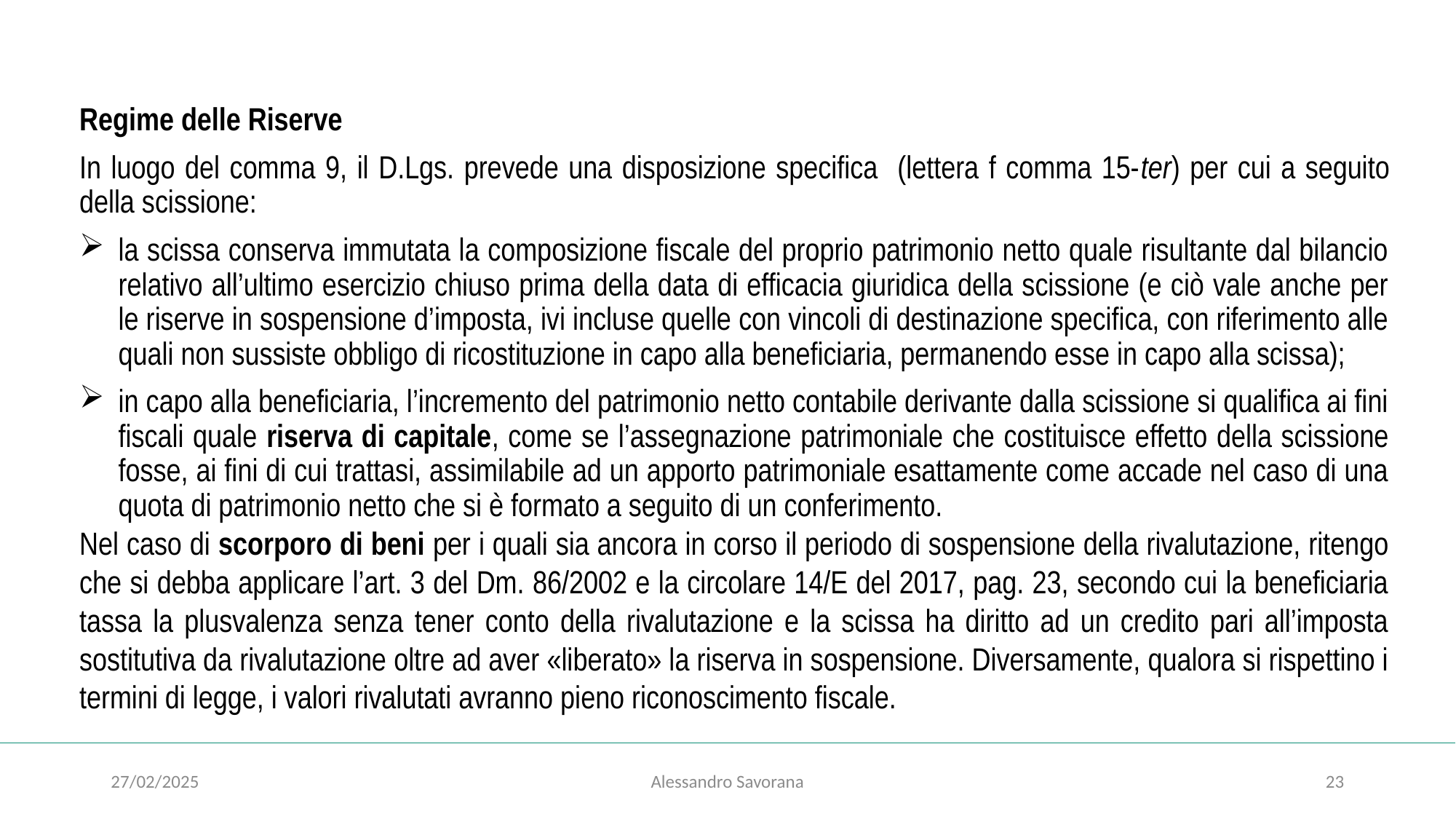

#
Regime delle Riserve
In luogo del comma 9, il D.Lgs. prevede una disposizione specifica  (lettera f comma 15-ter) per cui a seguito della scissione:
la scissa conserva immutata la composizione fiscale del proprio patrimonio netto quale risultante dal bilancio relativo all’ultimo esercizio chiuso prima della data di efficacia giuridica della scissione (e ciò vale anche per le riserve in sospensione d’imposta, ivi incluse quelle con vincoli di destinazione specifica, con riferimento alle quali non sussiste obbligo di ricostituzione in capo alla beneficiaria, permanendo esse in capo alla scissa);
in capo alla beneficiaria, l’incremento del patrimonio netto contabile derivante dalla scissione si qualifica ai fini fiscali quale riserva di capitale, come se l’assegnazione patrimoniale che costituisce effetto della scissione fosse, ai fini di cui trattasi, assimilabile ad un apporto patrimoniale esattamente come accade nel caso di una quota di patrimonio netto che si è formato a seguito di un conferimento.
Nel caso di scorporo di beni per i quali sia ancora in corso il periodo di sospensione della rivalutazione, ritengo che si debba applicare l’art. 3 del Dm. 86/2002 e la circolare 14/E del 2017, pag. 23, secondo cui la beneficiaria tassa la plusvalenza senza tener conto della rivalutazione e la scissa ha diritto ad un credito pari all’imposta sostitutiva da rivalutazione oltre ad aver «liberato» la riserva in sospensione. Diversamente, qualora si rispettino i termini di legge, i valori rivalutati avranno pieno riconoscimento fiscale.

27/02/2025
Alessandro Savorana
23